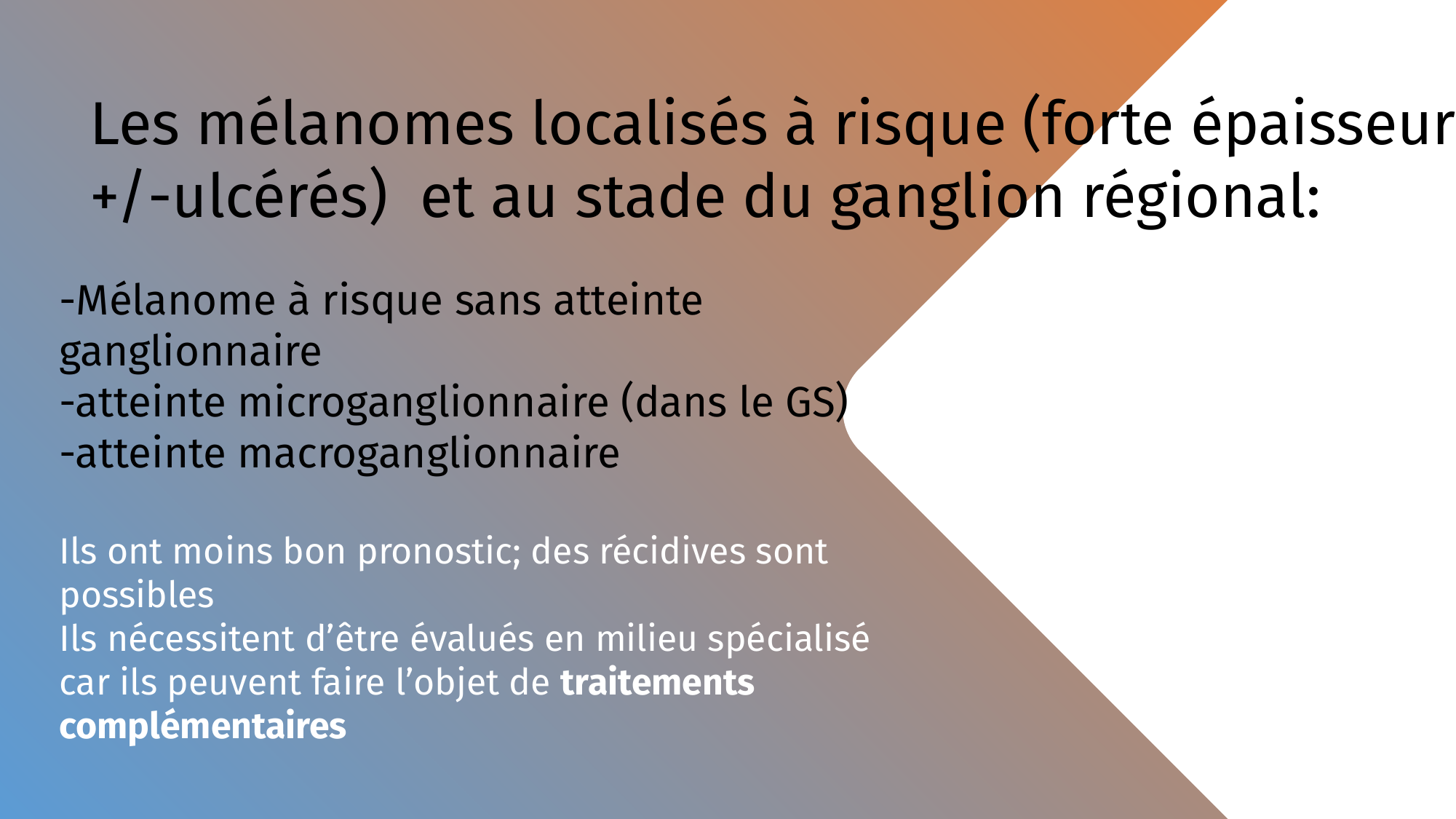

Les mélanomes localisés à risque (forte épaisseur +/-ulcérés)  et au stade du ganglion régional:

-Mélanome à risque sans atteinte ganglionnaire
-atteinte microganglionnaire (dans le GS)
-atteinte macroganglionnaire

Ils ont moins bon pronostic; des récidives sont possibles
Ils nécessitent d’être évalués en milieu spécialisé car ils peuvent faire l’objet de traitements complémentaires